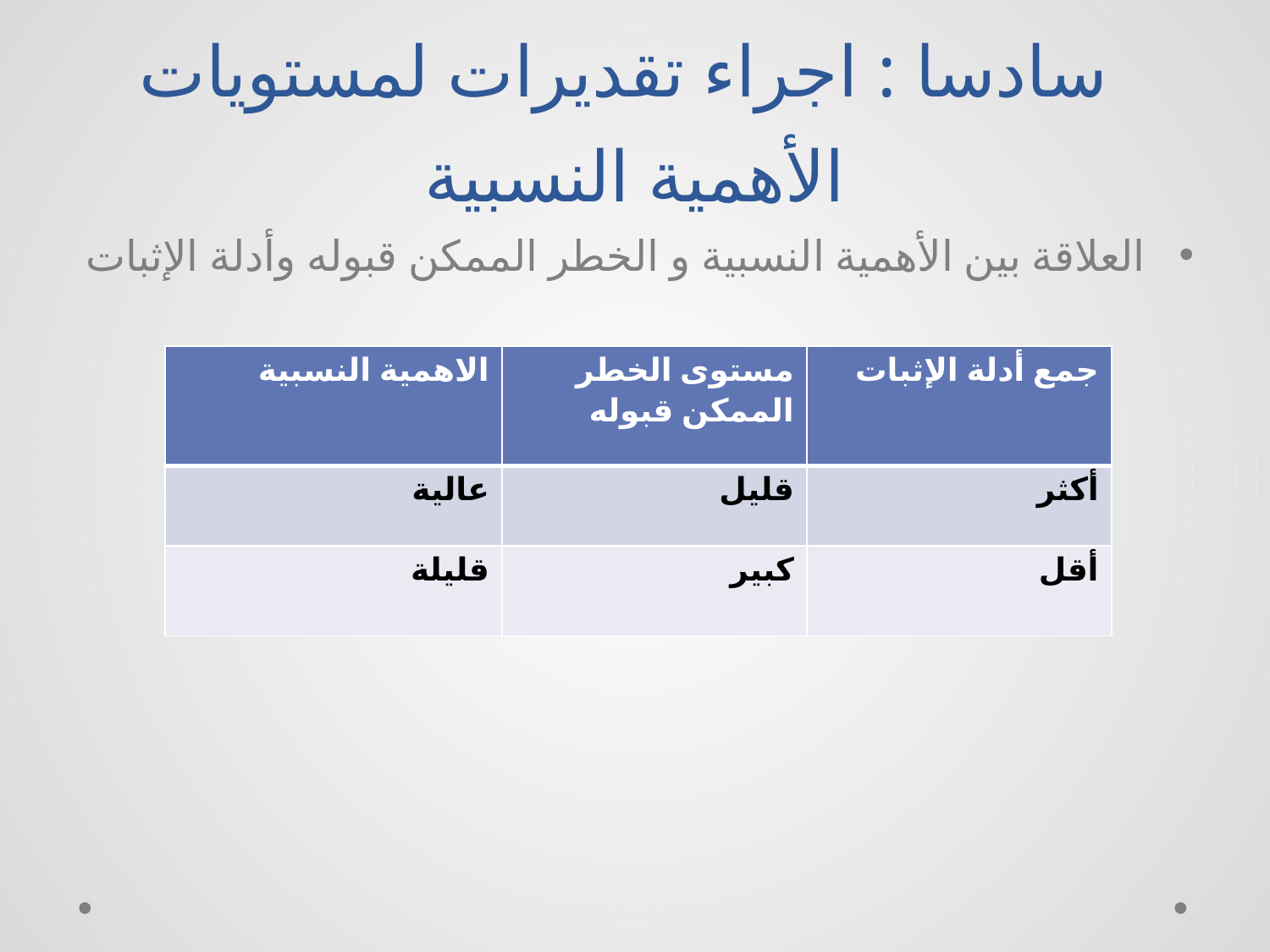

# سادسا : اجراء تقديرات لمستويات الأهمية النسبية
العلاقة بين الأهمية النسبية و الخطر الممكن قبوله وأدلة الإثبات

| الاهمية النسبية | مستوى الخطر الممكن قبوله | جمع أدلة الإثبات |
| --- | --- | --- |
| عالية | قليل | أكثر |
| قليلة | كبير | أقل |